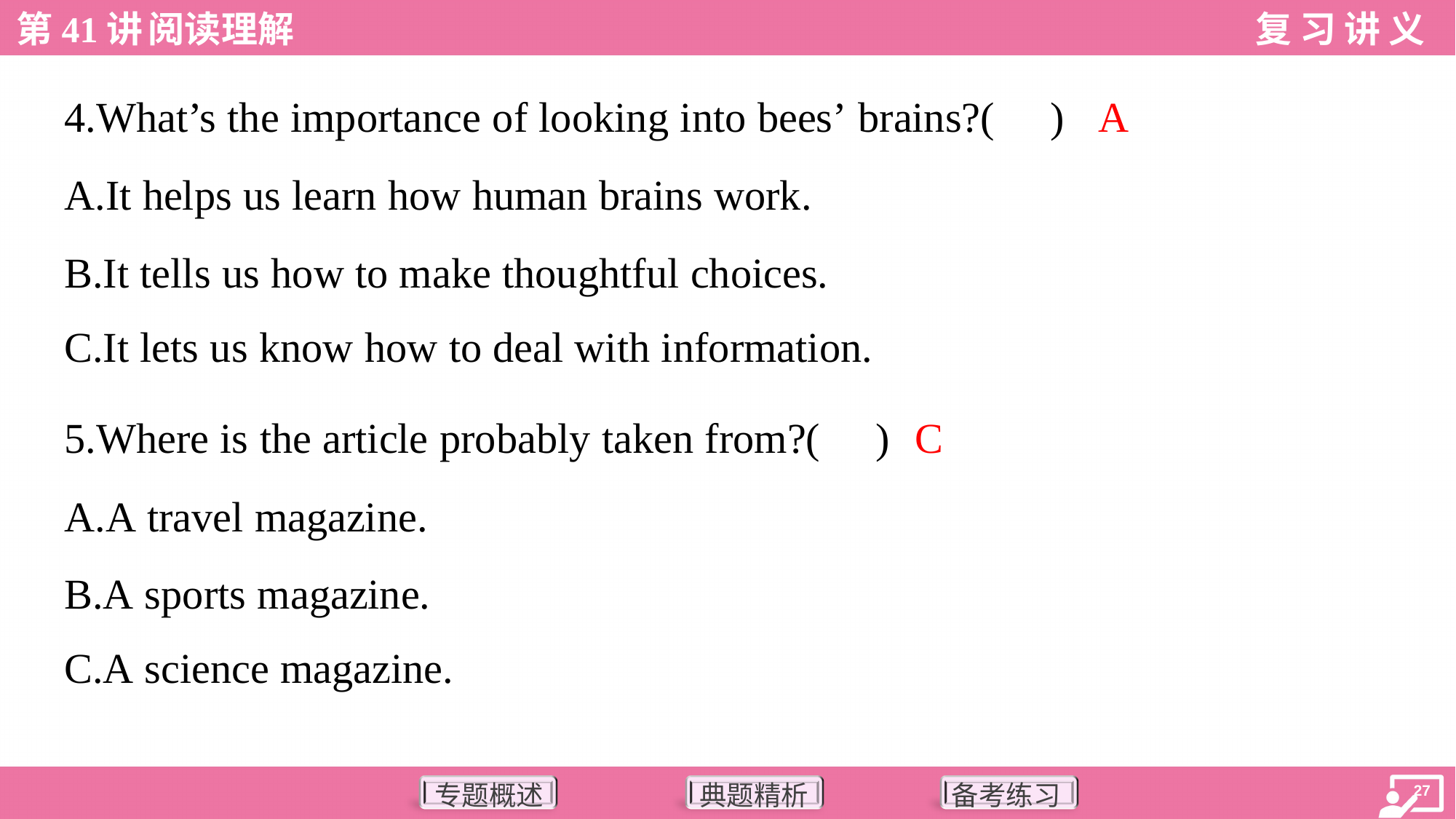

A
4.What’s the importance of looking into bees’ brains?(     )
A.It helps us learn how human brains work.
B.It tells us how to make thoughtful choices.
C.It lets us know how to deal with information.
C
5.Where is the article probably taken from?(     )
A.A travel magazine.
B.A sports magazine.
C.A science magazine.